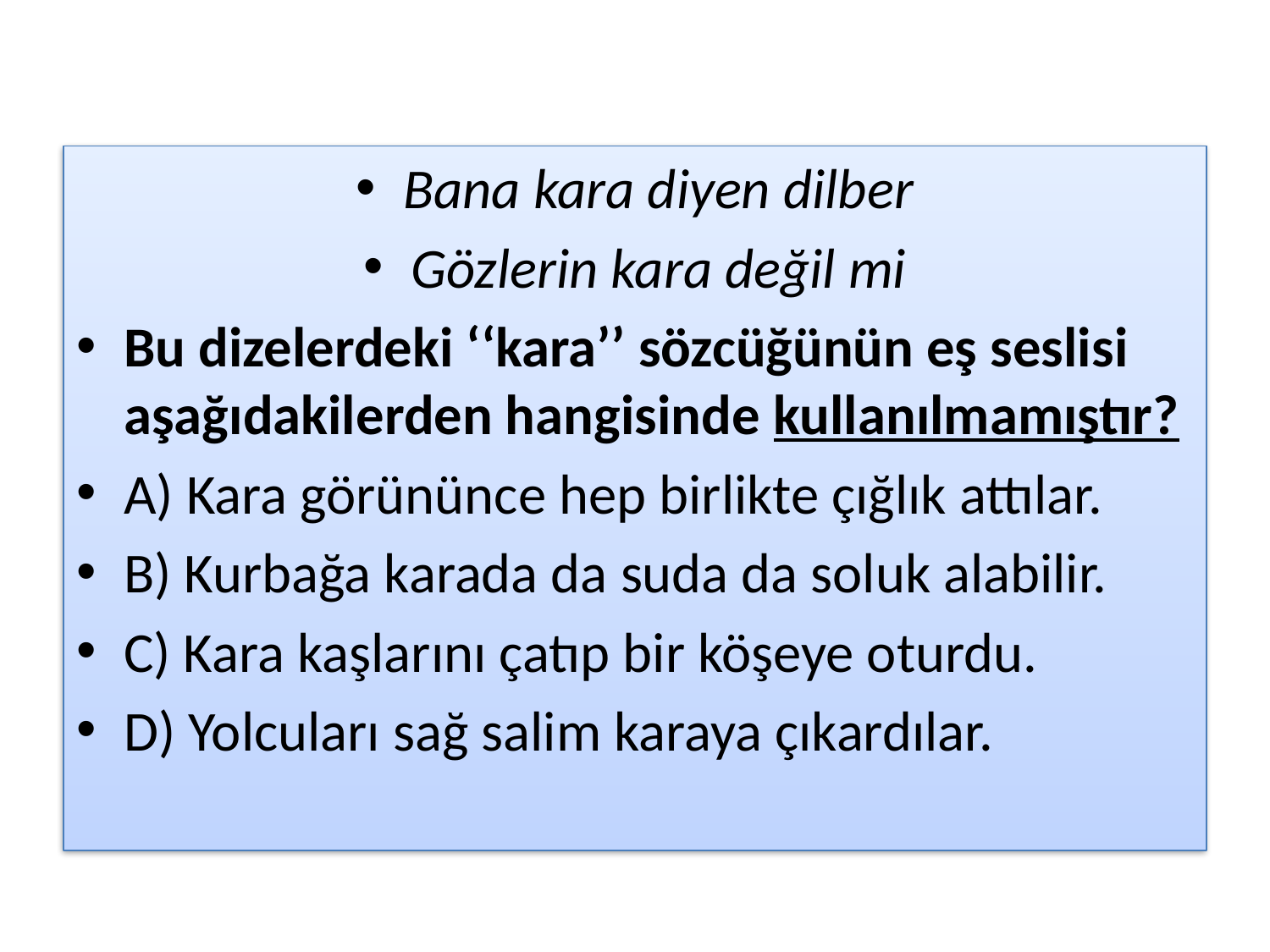

#
Bana kara diyen dilber
Gözlerin kara değil mi
Bu dizelerdeki ‘‘kara’’ sözcüğünün eş seslisi aşağıdakilerden hangisinde kullanılmamıştır?
A) Kara görününce hep birlikte çığlık attılar.
B) Kurbağa karada da suda da soluk alabilir.
C) Kara kaşlarını çatıp bir köşeye oturdu.
D) Yolcuları sağ salim karaya çıkardılar.